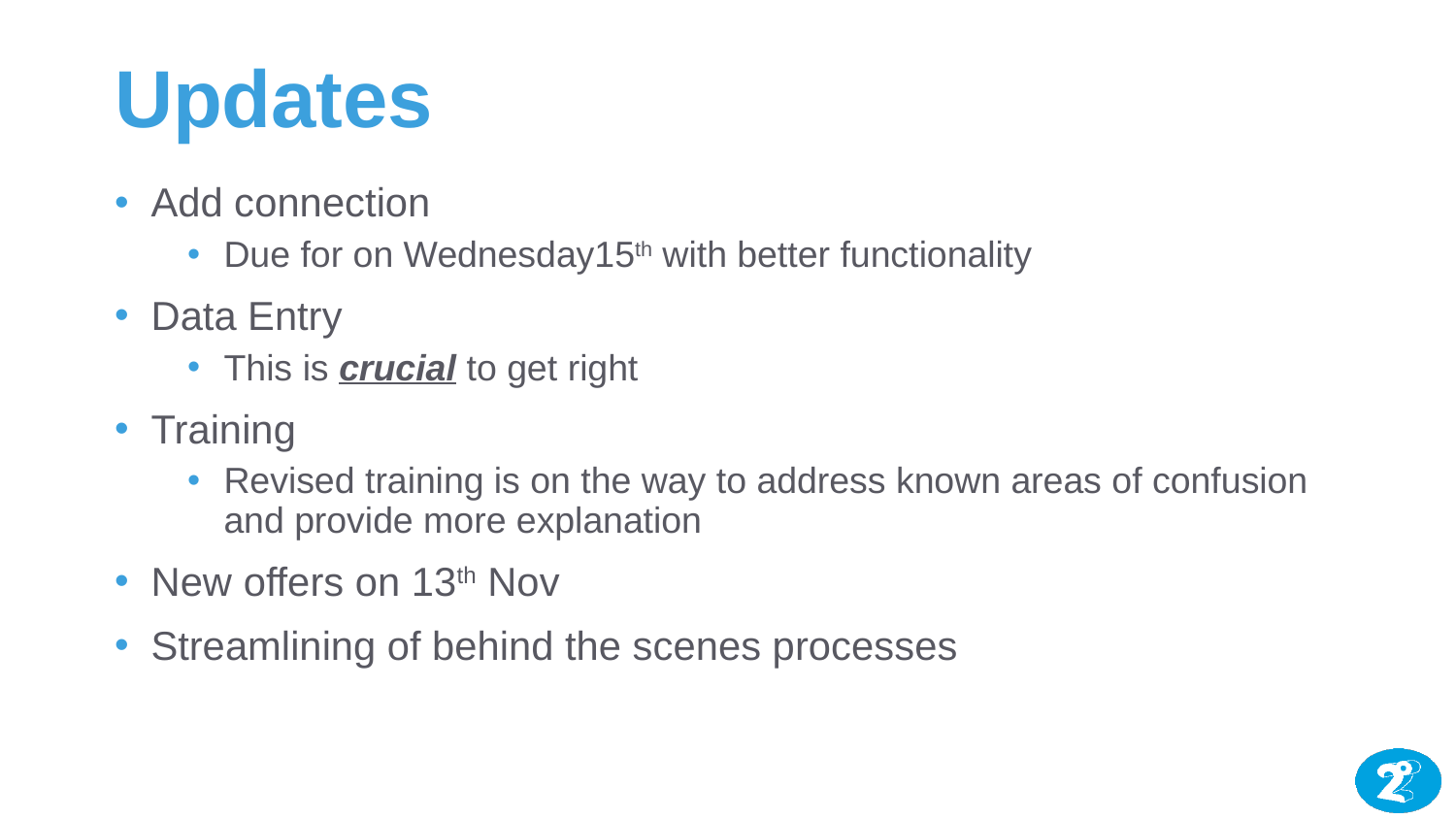

# Updates
Add connection
Due for on Wednesday15th with better functionality
Data Entry
This is crucial to get right
Training
Revised training is on the way to address known areas of confusion and provide more explanation
New offers on 13th Nov
Streamlining of behind the scenes processes